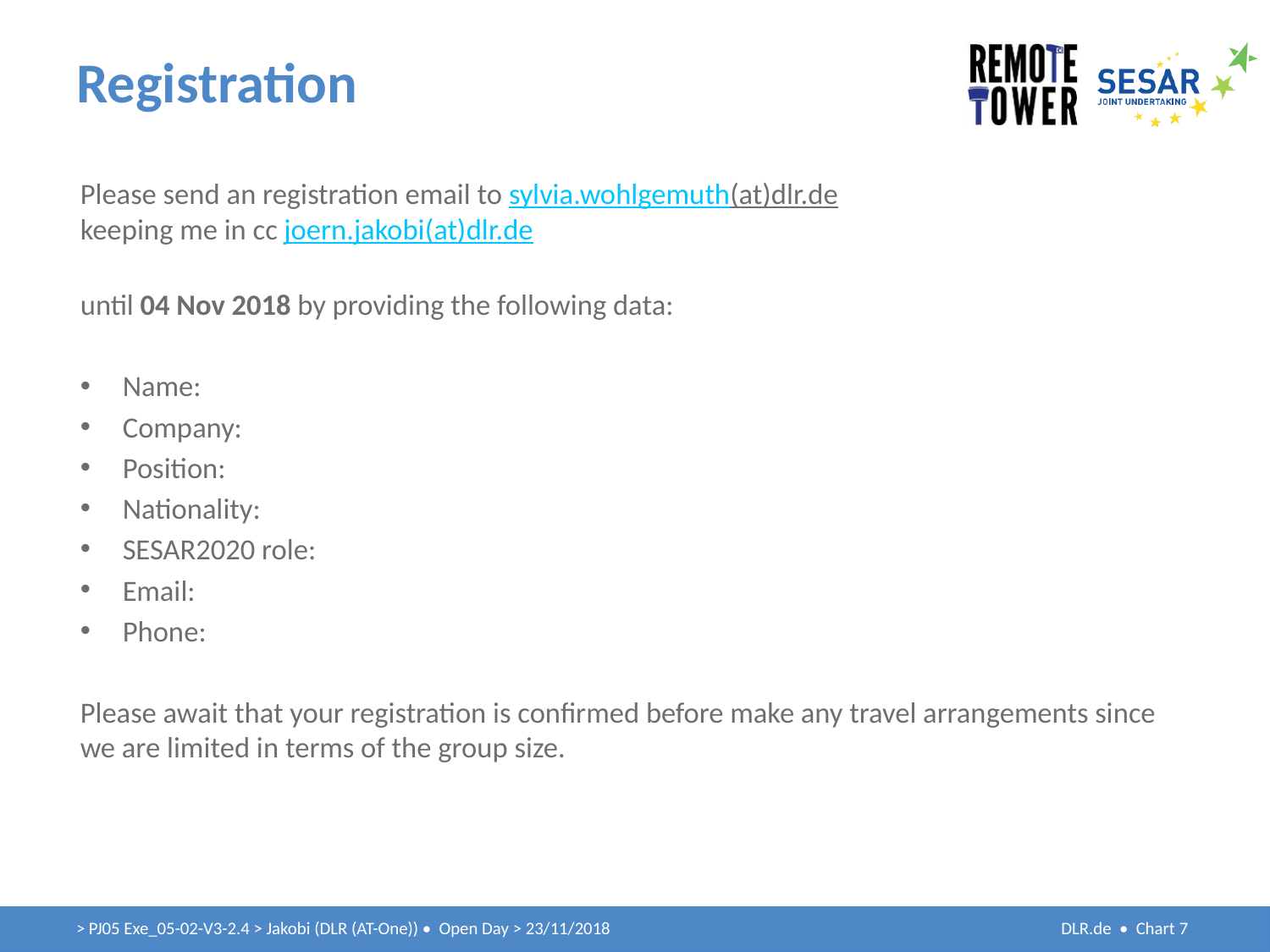

# Registration
Please send an registration email to sylvia.wohlgemuth(at)dlr.de 					    	   	         keeping me in cc joern.jakobi(at)dlr.de
until 04 Nov 2018 by providing the following data:

Name:
Company:
Position:
Nationality:
SESAR2020 role:
Email:
Phone:

Please await that your registration is confirmed before make any travel arrangements since we are limited in terms of the group size.

> PJ05 Exe_05-02-V3-2.4 > Jakobi (DLR (AT-One)) •  Open Day > 23/11/2018
DLR.de  •  Chart 7